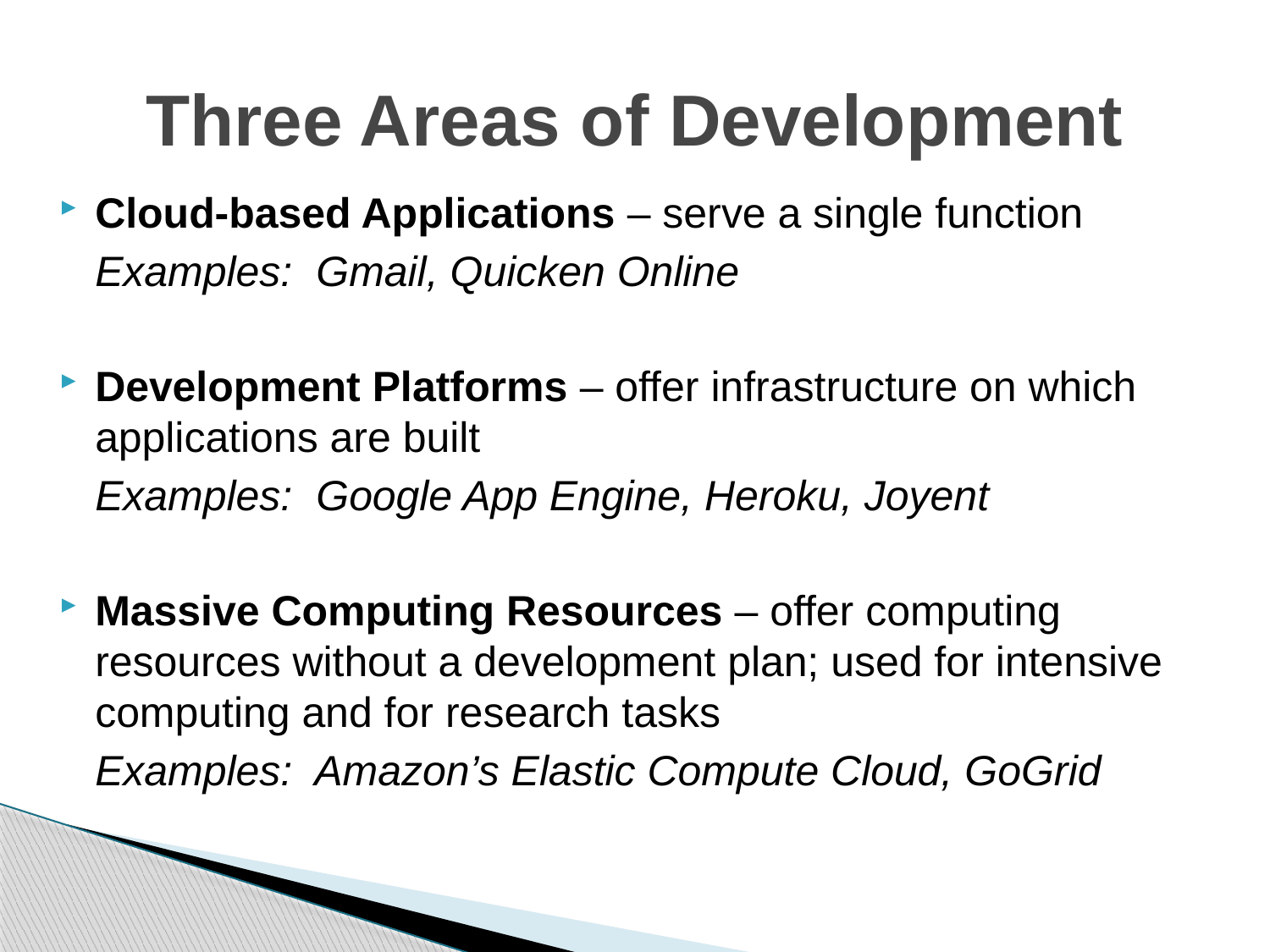

# Three Areas of Development
Cloud-based Applications – serve a single function
	Examples:  Gmail, Quicken Online

Development Platforms – offer infrastructure on which applications are built
	Examples:  Google App Engine, Heroku, Joyent

Massive Computing Resources – offer computing resources without a development plan; used for intensive computing and for research tasks
	Examples:  Amazon’s Elastic Compute Cloud, GoGrid